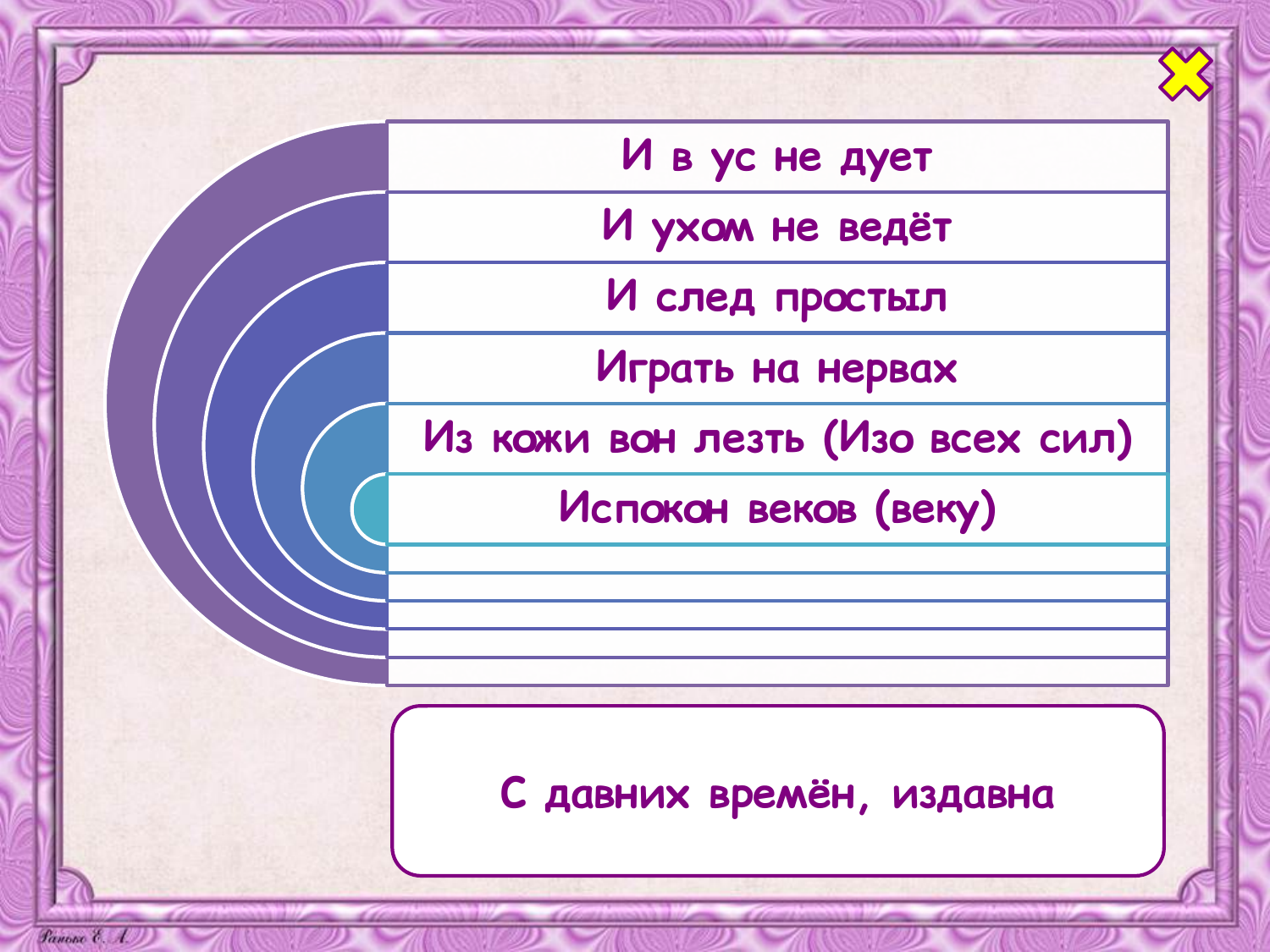

И в ус не дует
И ухом не ведёт
И след простыл
Играть на нервах
Из кожи вон лезть (Изо всех сил)
Испокон веков (веку)

С давних времён, издавна